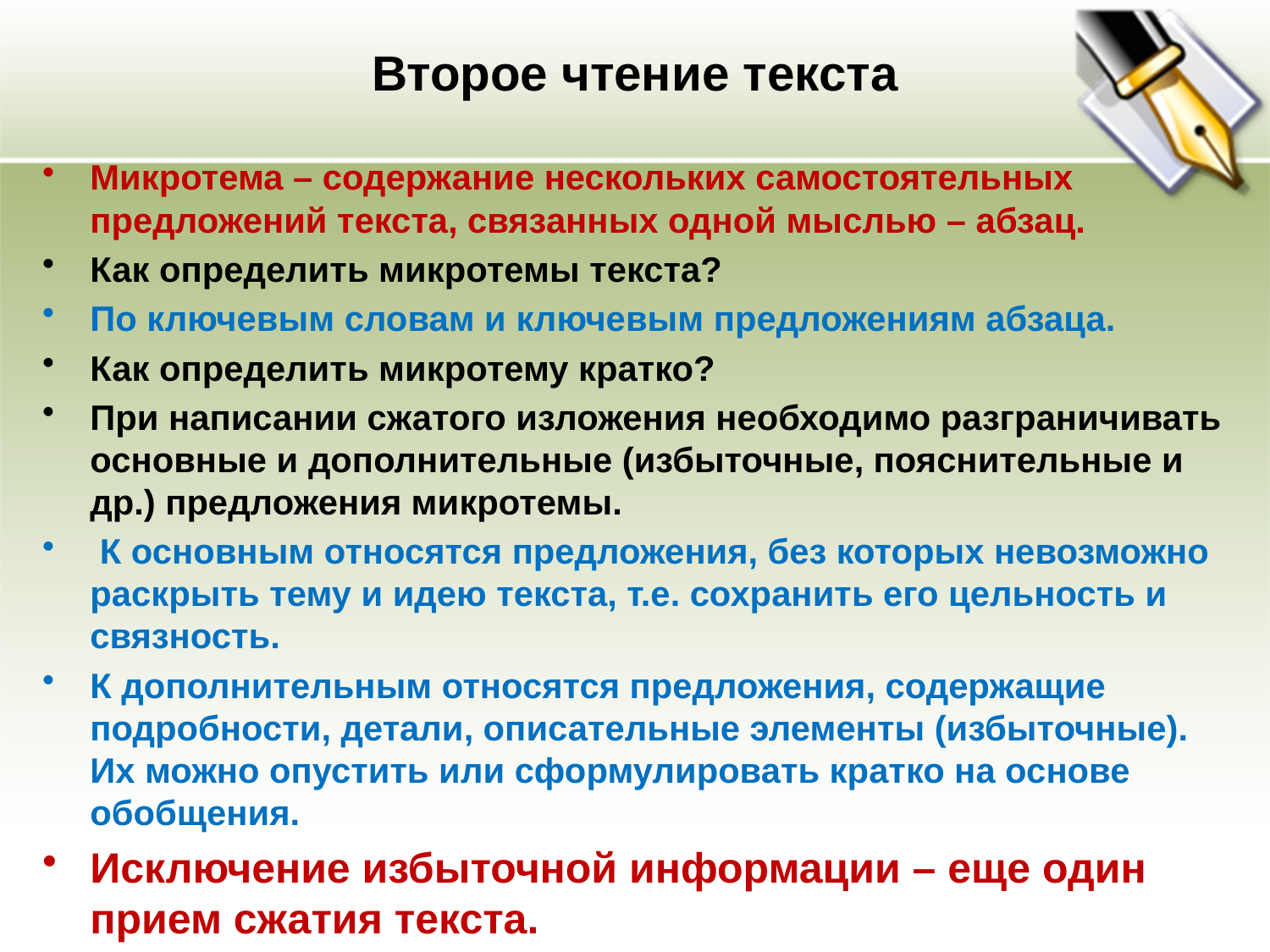

# Второе чтение текста
Микротема – содержание нескольких самостоятельных предложений текста, связанных одной мыслью – абзац.
Как определить микротемы текста?
По ключевым словам и ключевым предложениям абзаца.
Как определить микротему кратко?
При написании сжатого изложения необходимо разграничивать основные и дополнительные (избыточные, пояснительные и др.) предложения микротемы.
 К основным относятся предложения, без которых невозможно раскрыть тему и идею текста, т.е. сохранить его цельность и связность.
К дополнительным относятся предложения, содержащие подробности, детали, описательные элементы (избыточные). Их можно опустить или сформулировать кратко на основе обобщения.
Исключение избыточной информации – еще один прием сжатия текста.